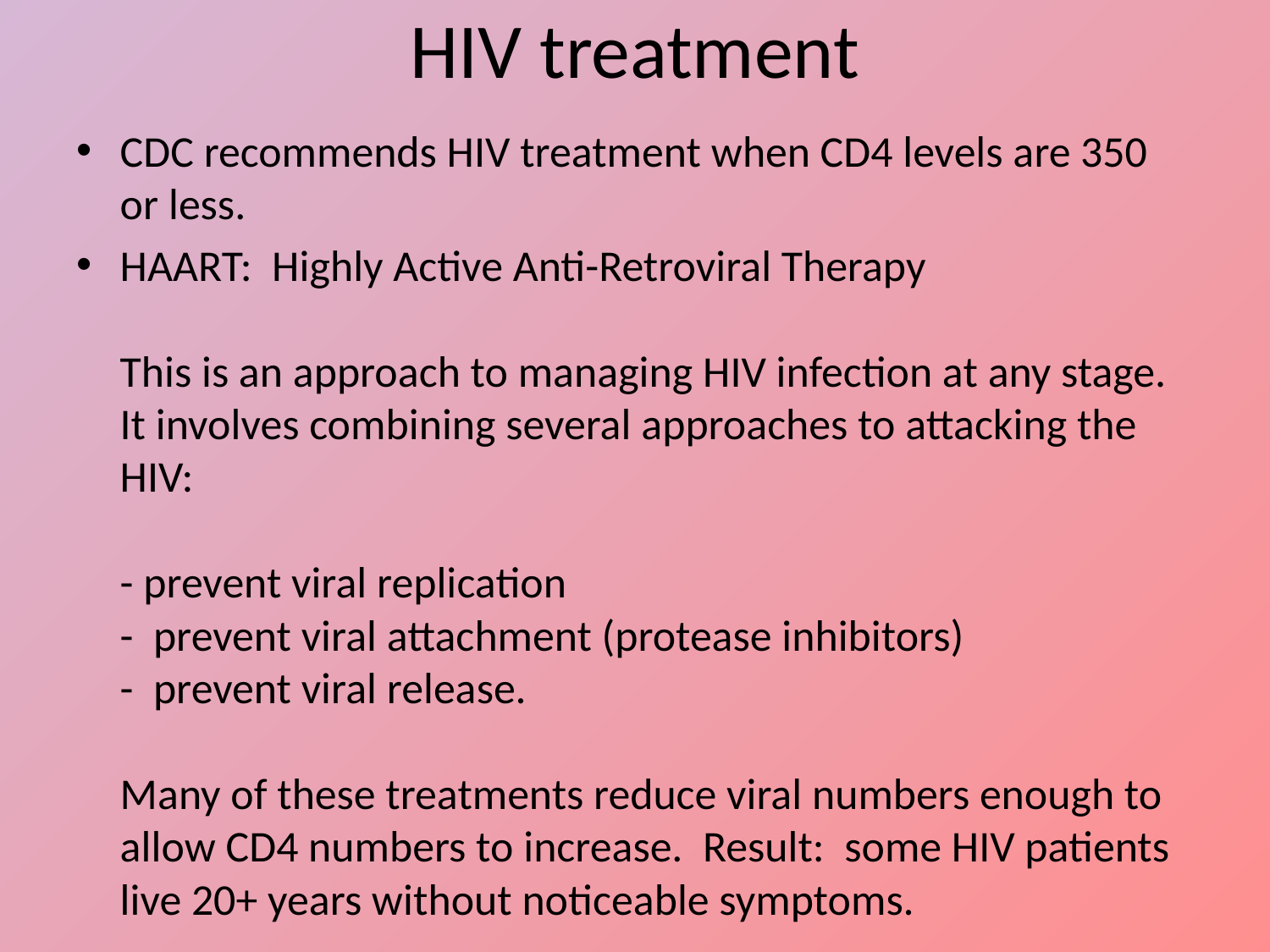

# HIV treatment
CDC recommends HIV treatment when CD4 levels are 350 or less.
HAART:  Highly Active Anti-Retroviral Therapy
This is an approach to managing HIV infection at any stage.  It involves combining several approaches to attacking the HIV:
- prevent viral replication
-  prevent viral attachment (protease inhibitors)
-  prevent viral release.
Many of these treatments reduce viral numbers enough to allow CD4 numbers to increase.  Result:  some HIV patients live 20+ years without noticeable symptoms.